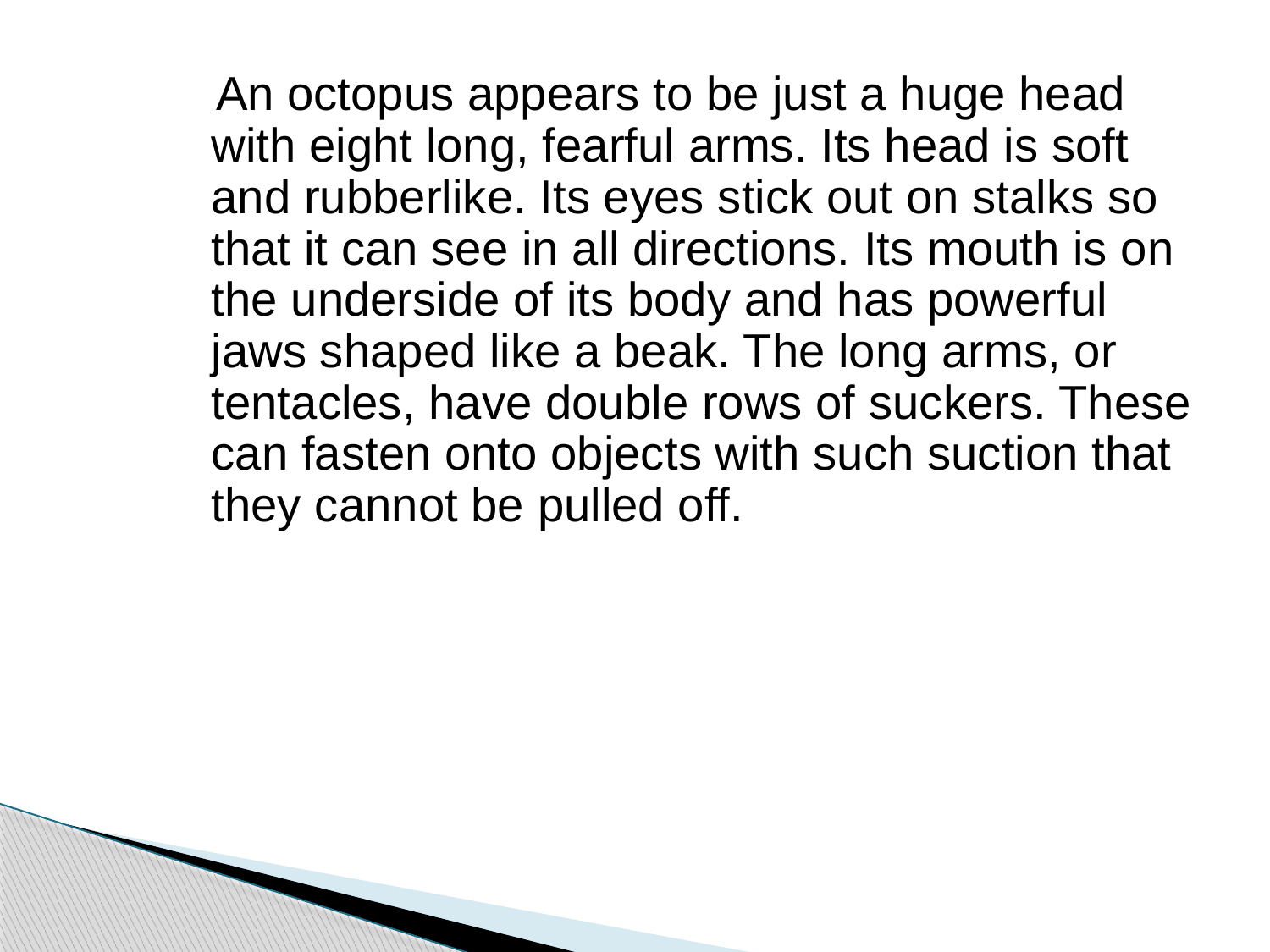

An octopus appears to be just a huge head with eight long, fearful arms. Its head is soft and rubberlike. Its eyes stick out on stalks so that it can see in all directions. Its mouth is on the underside of its body and has powerful jaws shaped like a beak. The long arms, or tentacles, have double rows of suckers. These can fasten onto objects with such suction that they cannot be pulled off.